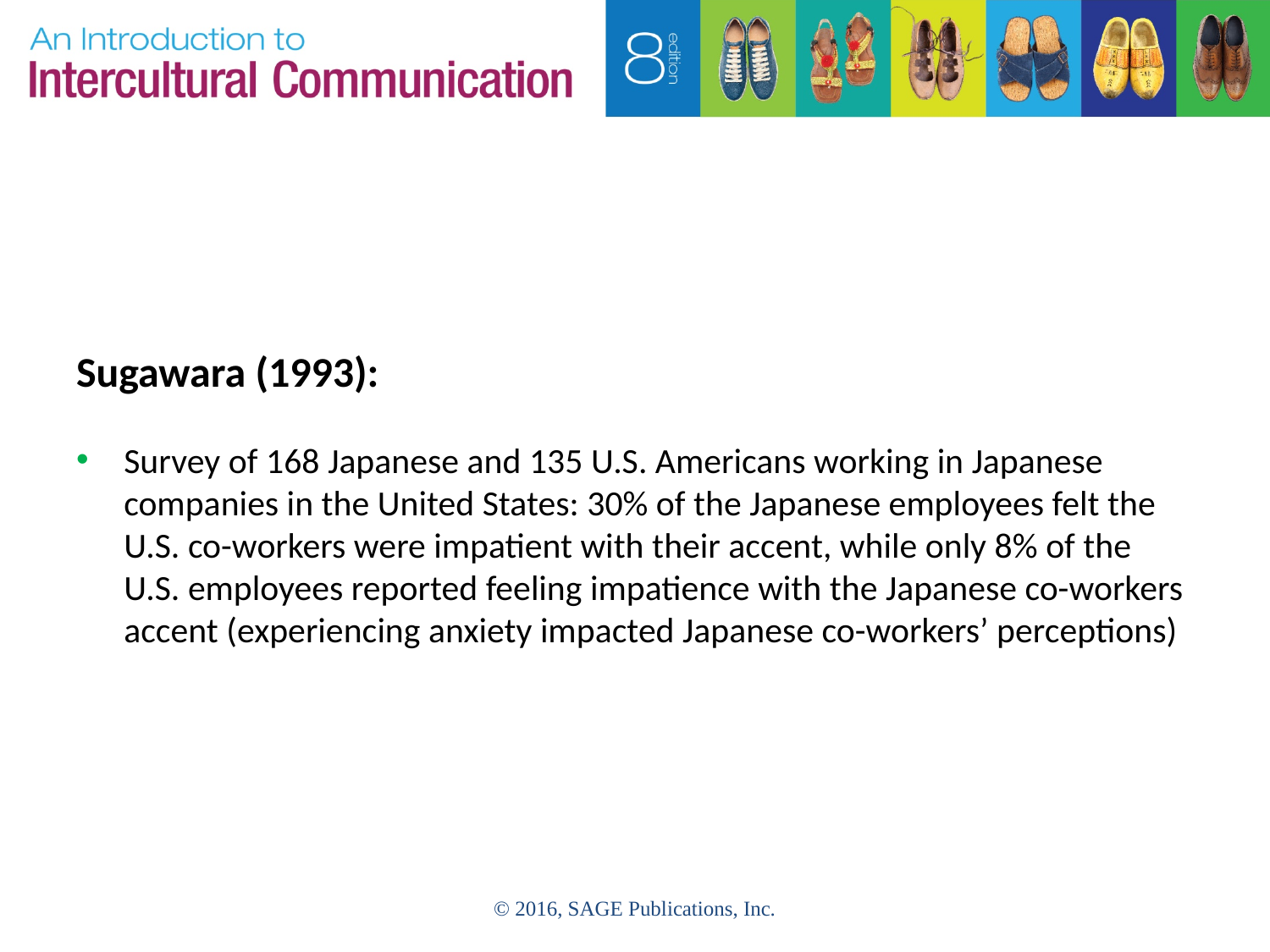

#
Sugawara (1993):

Survey of 168 Japanese and 135 U.S. Americans working in Japanese companies in the United States: 30% of the Japanese employees felt the U.S. co-workers were impatient with their accent, while only 8% of the U.S. employees reported feeling impatience with the Japanese co-workers accent (experiencing anxiety impacted Japanese co-workers’ perceptions)

© 2016, SAGE Publications, Inc.